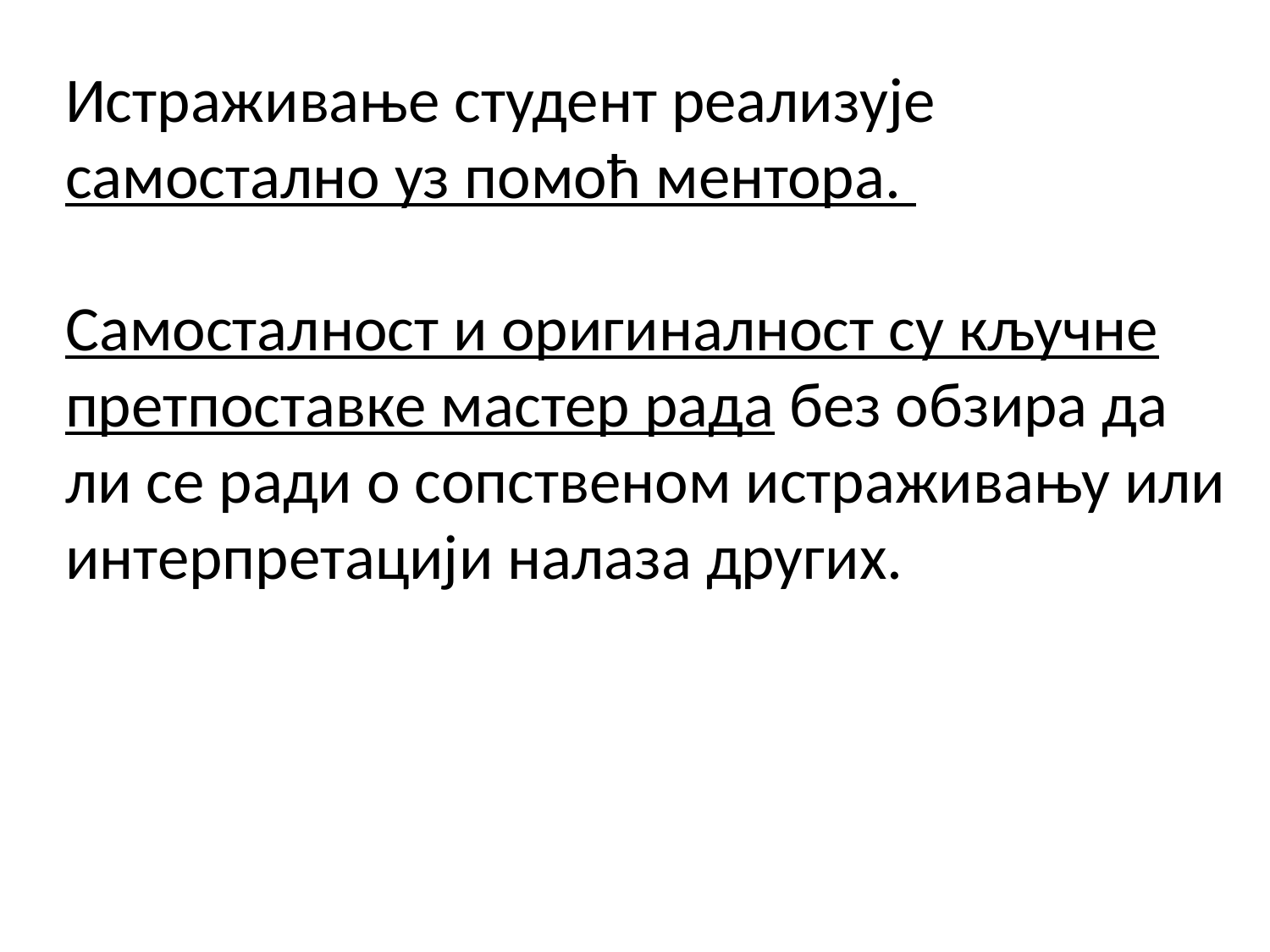

Истраживање студент реализује самостално уз помоћ ментора.

Самосталност и оригиналност су кључне претпоставке мастер рада без обзира да ли се ради о сопственом истраживању или интерпретацији налаза других.